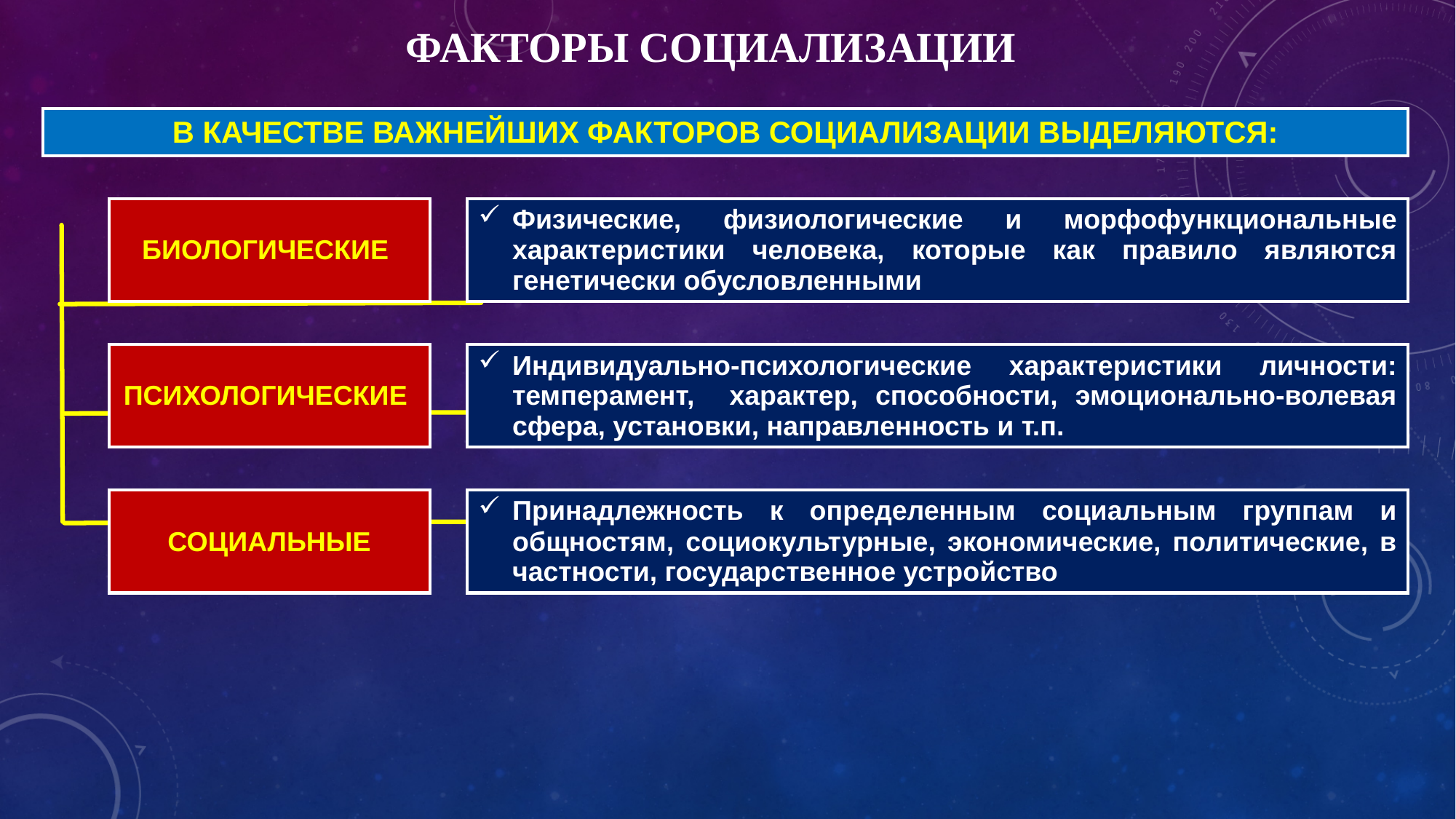

ФАКТОРЫ СОЦИАЛИЗАЦИИ
| В КАЧЕСТВЕ ВАЖНЕЙШИХ ФАКТОРОВ СОЦИАЛИЗАЦИИ ВЫДЕЛЯЮТСЯ: |  |  |  |  |
| --- | --- | --- | --- | --- |
|  |  |  |  |  |
|  | БИОЛОГИЧЕСКИЕ |  | Физические, физиологические и морфофункциональные характеристики человека, которые как правило являются генетически обусловленными |  |
|  |  |  |  |  |
|  | ПСИХОЛОГИЧЕСКИЕ |  | Индивидуально-психологические характеристики личности: темперамент, характер, способности, эмоционально-волевая сфера, установки, направленность и т.п. |  |
|  |  |  |  |  |
|  | СОЦИАЛЬНЫЕ |  | Принадлежность к определенным социальным группам и общностям, социокультурные, экономические, политические, в частности, государственное устройство |  |